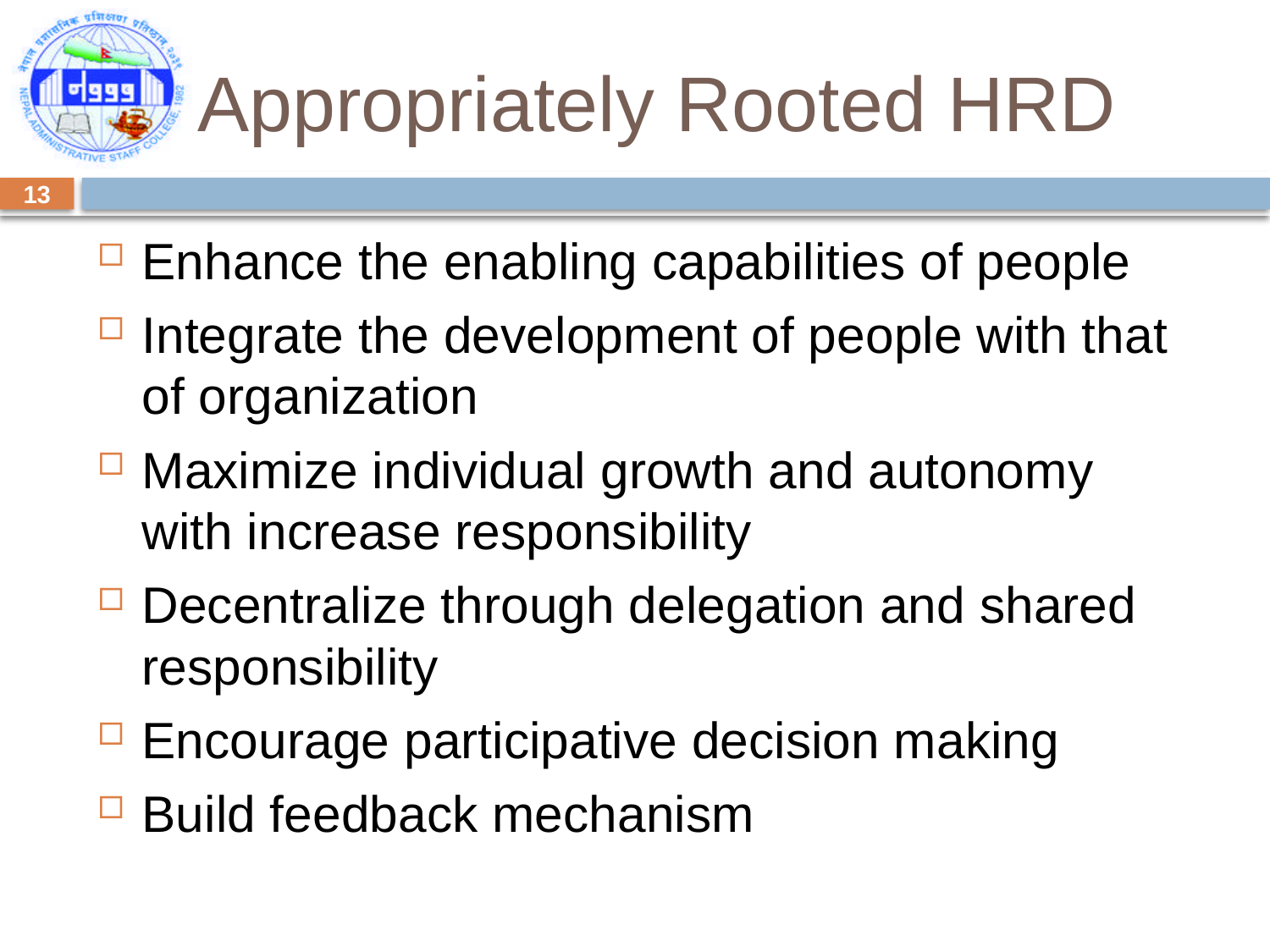

# Appropriately Rooted HRD
13
Enhance the enabling capabilities of people
Integrate the development of people with that of organization
Maximize individual growth and autonomy with increase responsibility
Decentralize through delegation and shared responsibility
Encourage participative decision making
Build feedback mechanism